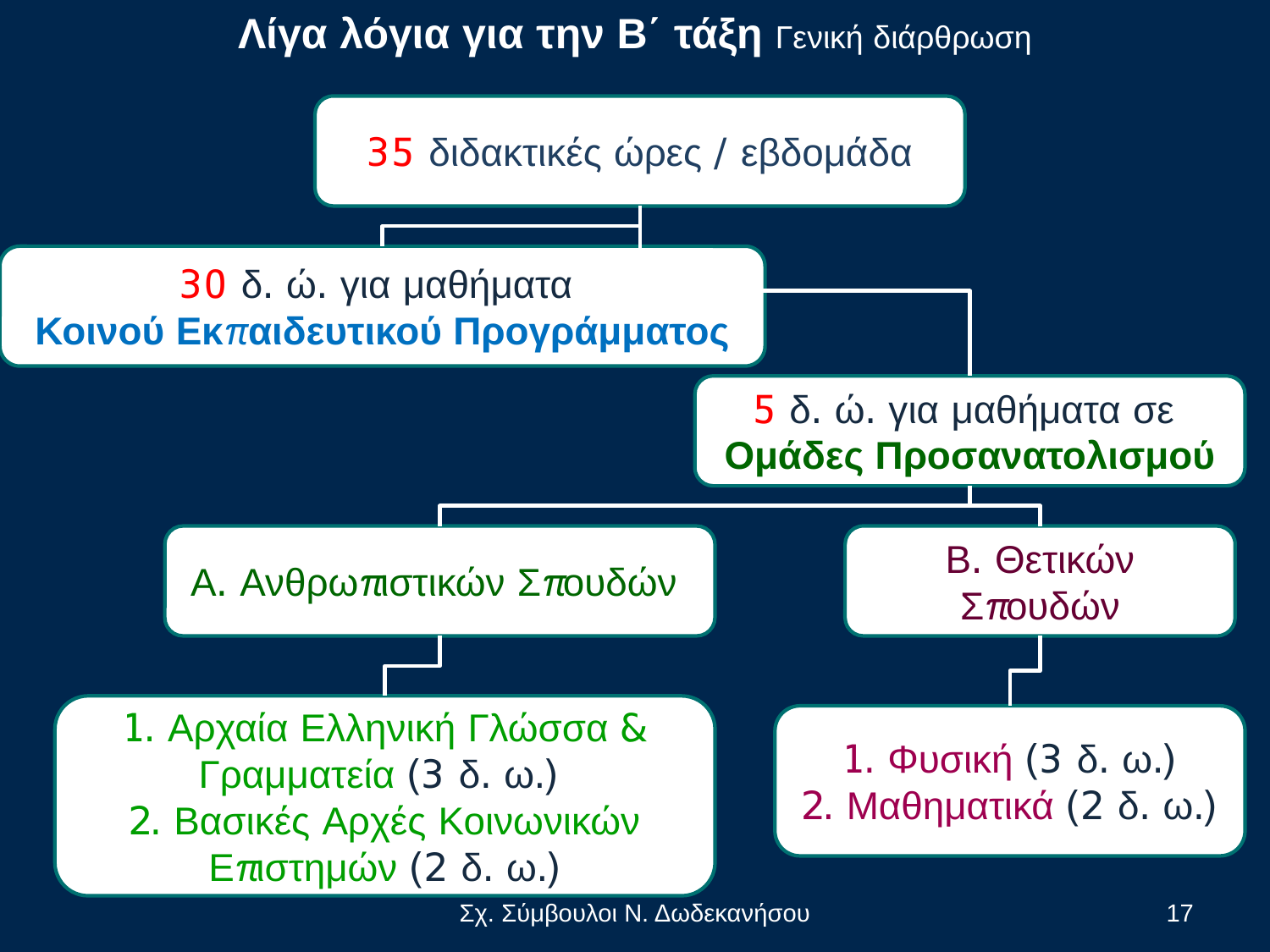

Λίγα λόγια για την Β΄ τάξη Γενική διάρθρωση
35 διδακτικές ώρες / εβδομάδα
30 δ. ώ. για μαθήματα
Κοινού Εκπαιδευτικού Προγράμματος
5 δ. ώ. για μαθήματα σε
Ομάδες Προσανατολισμού
Α. Ανθρωπιστικών Σπουδών
Β. Θετικών Σπουδών
1. Αρχαία Ελληνική Γλώσσα & Γραμματεία (3 δ. ω.)
2. Βασικές Αρχές Κοινωνικών Επιστημών (2 δ. ω.)
1. Φυσική (3 δ. ω.)
2. Μαθηματικά (2 δ. ω.)
Σχ. Σύμβουλοι Ν. Δωδεκανήσου
17